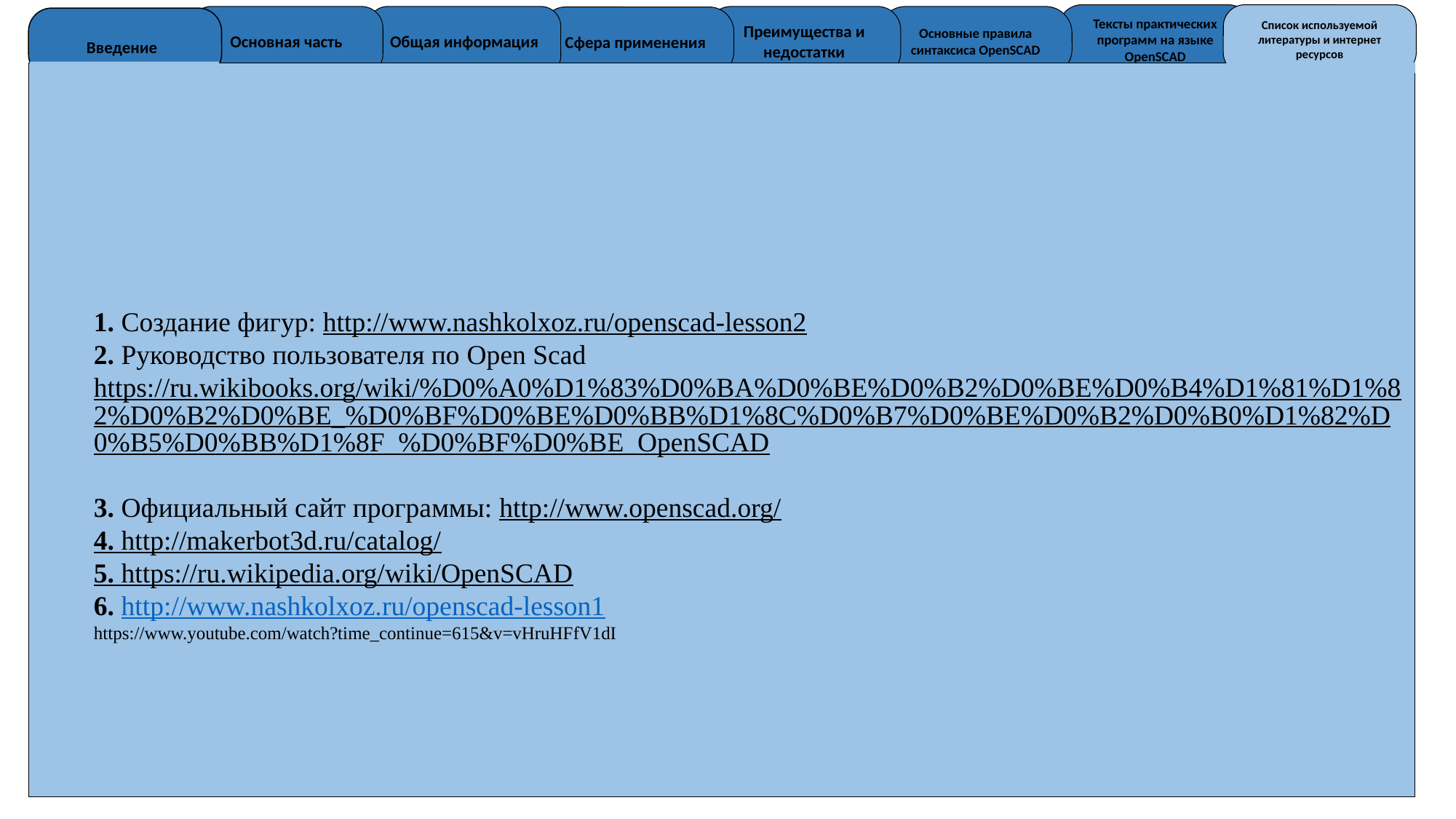

Тексты практических программ на языке OpenSCAD
Список используемой литературы и интернет ресурсов
Основная часть
Общая информация
Преимущества и недостатки
Основные правила синтаксиса OpenSCAD
Сфера применения
Введение

1. Создание фигур: http://www.nashkolxoz.ru/openscad-lesson2
2. Руководство пользователя по Open Scad https://ru.wikibooks.org/wiki/%D0%A0%D1%83%D0%BA%D0%BE%D0%B2%D0%BE%D0%B4%D1%81%D1%82%D0%B2%D0%BE_%D0%BF%D0%BE%D0%BB%D1%8C%D0%B7%D0%BE%D0%B2%D0%B0%D1%82%D0%B5%D0%BB%D1%8F_%D0%BF%D0%BE_OpenSCAD
3. Официальный сайт программы: http://www.openscad.org/
4. http://makerbot3d.ru/catalog/
5. https://ru.wikipedia.org/wiki/OpenSCAD
6. http://www.nashkolxoz.ru/openscad-lesson1
https://www.youtube.com/watch?time_continue=615&v=vHruHFfV1dI